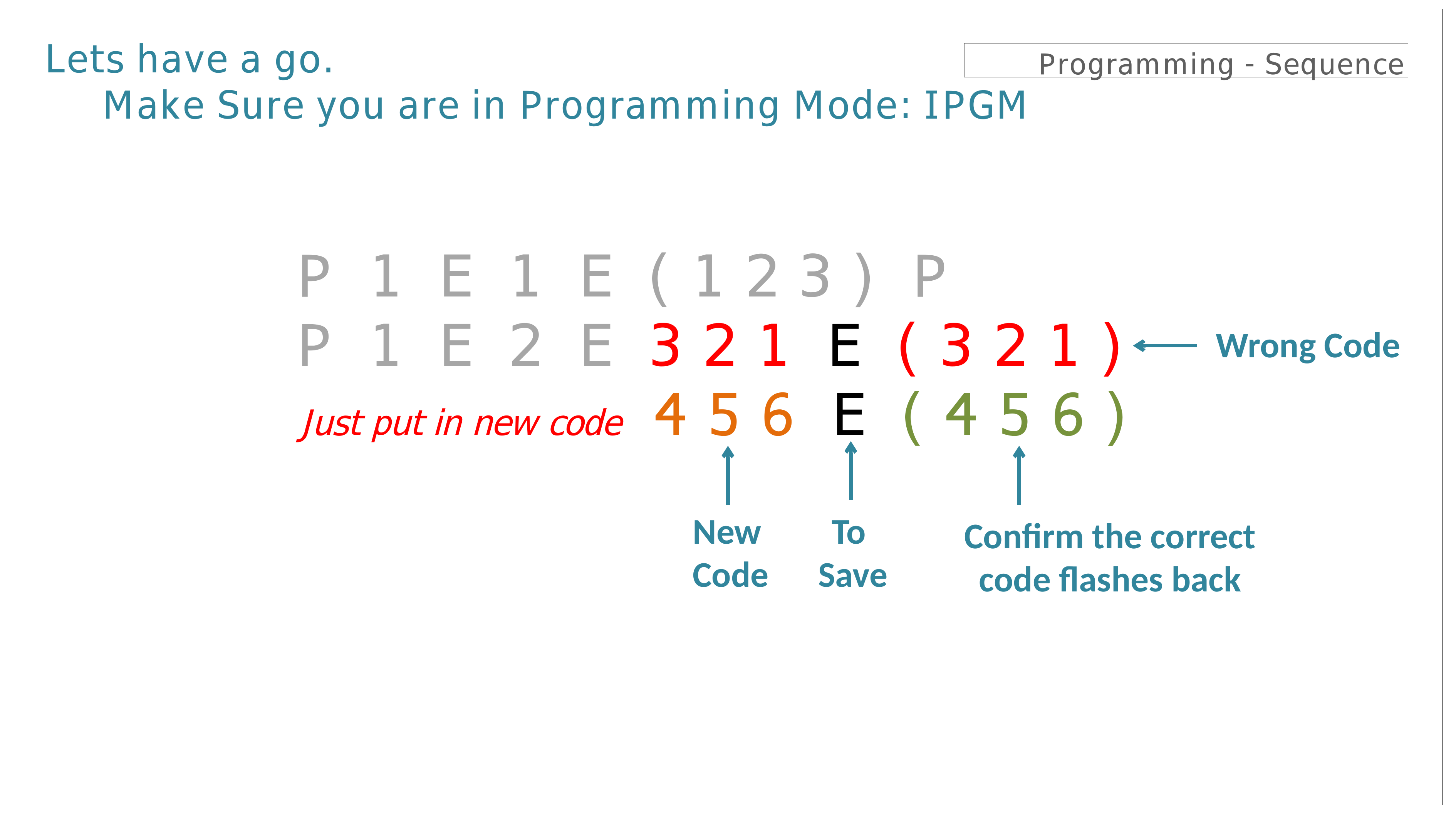

Lets have a go.
	Make Sure you are in Programming Mode: IPGM
Programming - Sequence
P  1  E  1  E  ( 1 2 3 )  P
P  1  E  2  E  3 2 1  E  ( 3 2 1 )
Just put in new code   4 5 6  E  ( 4 5 6 )

Wrong Code
New Code
To
Save
Confirm the correct code flashes back